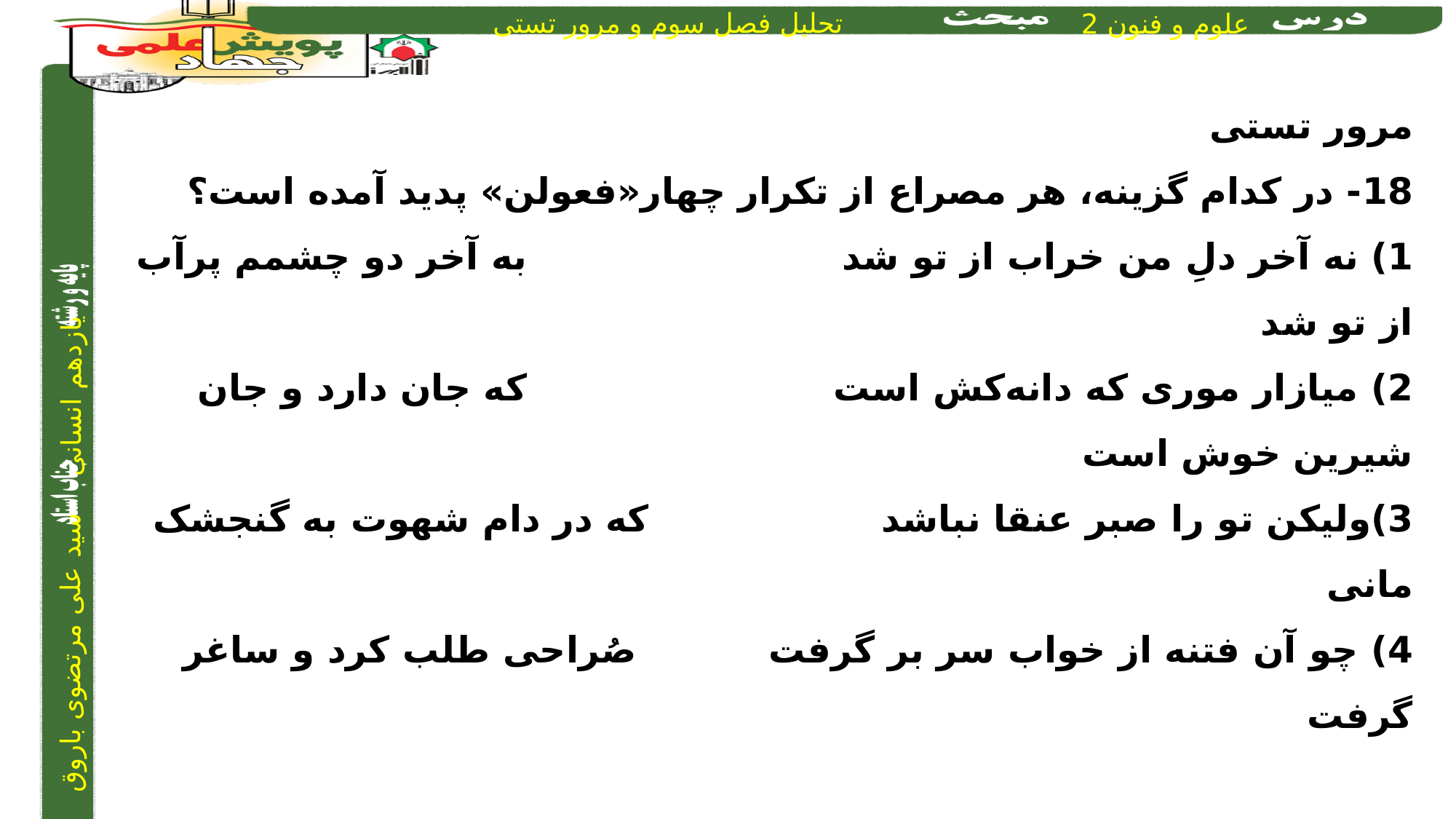

مرور تستی
18- در کدام گزینه، هر مصراع از تکرار چهار«فعولن» پدید آمده است؟
1) نه آخر دلِ من خراب از تو شد			 	 به آخر دو چشمم پر‌آب از تو شد
2) میازار موری که دانه‌کش است	 			 که جان دارد و جان شیرین خوش است
3)ولیکن تو را صبر عنقا نباشد			 	که در دام شهوت به گنجشک مانی
4) چو آن فتنه از خواب سر بر گرفت	 		 صُراحی طلب کرد و ساغر گرفت

3